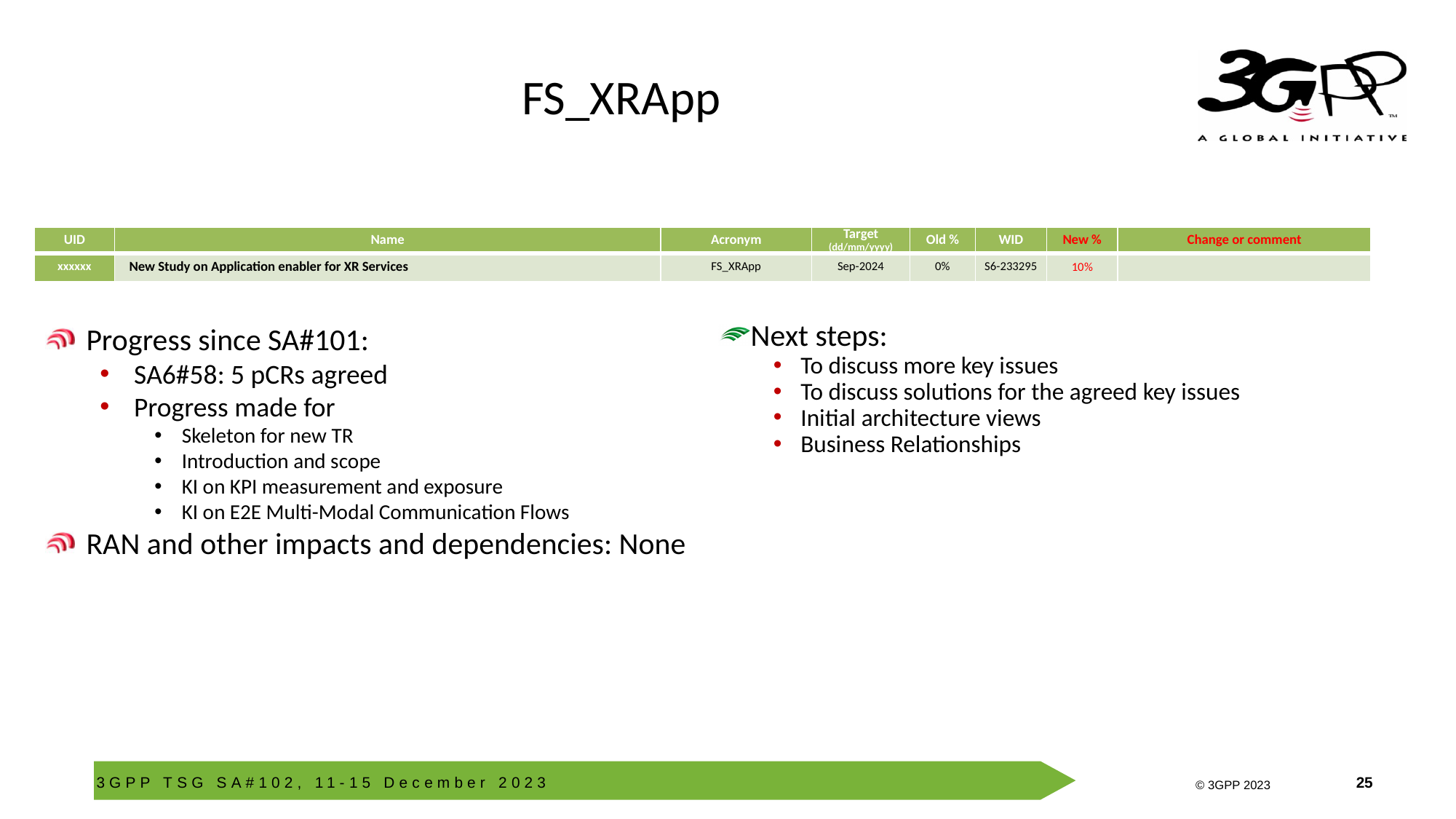

# FS_XRApp
| UID | Name | Acronym | Target (dd/mm/yyyy) | Old % | WID | New % | Change or comment |
| --- | --- | --- | --- | --- | --- | --- | --- |
| xxxxxx | New Study on Application enabler for XR Services | FS\_XRApp | Sep-2024 | 0% | S6-233295 | 10% |  |
Progress since SA#101:
SA6#58: 5 pCRs agreed
Progress made for
Skeleton for new TR
Introduction and scope
KI on KPI measurement and exposure
KI on E2E Multi-Modal Communication Flows
RAN and other impacts and dependencies: None

Next steps:
To discuss more key issues
To discuss solutions for the agreed key issues
Initial architecture views
Business Relationships